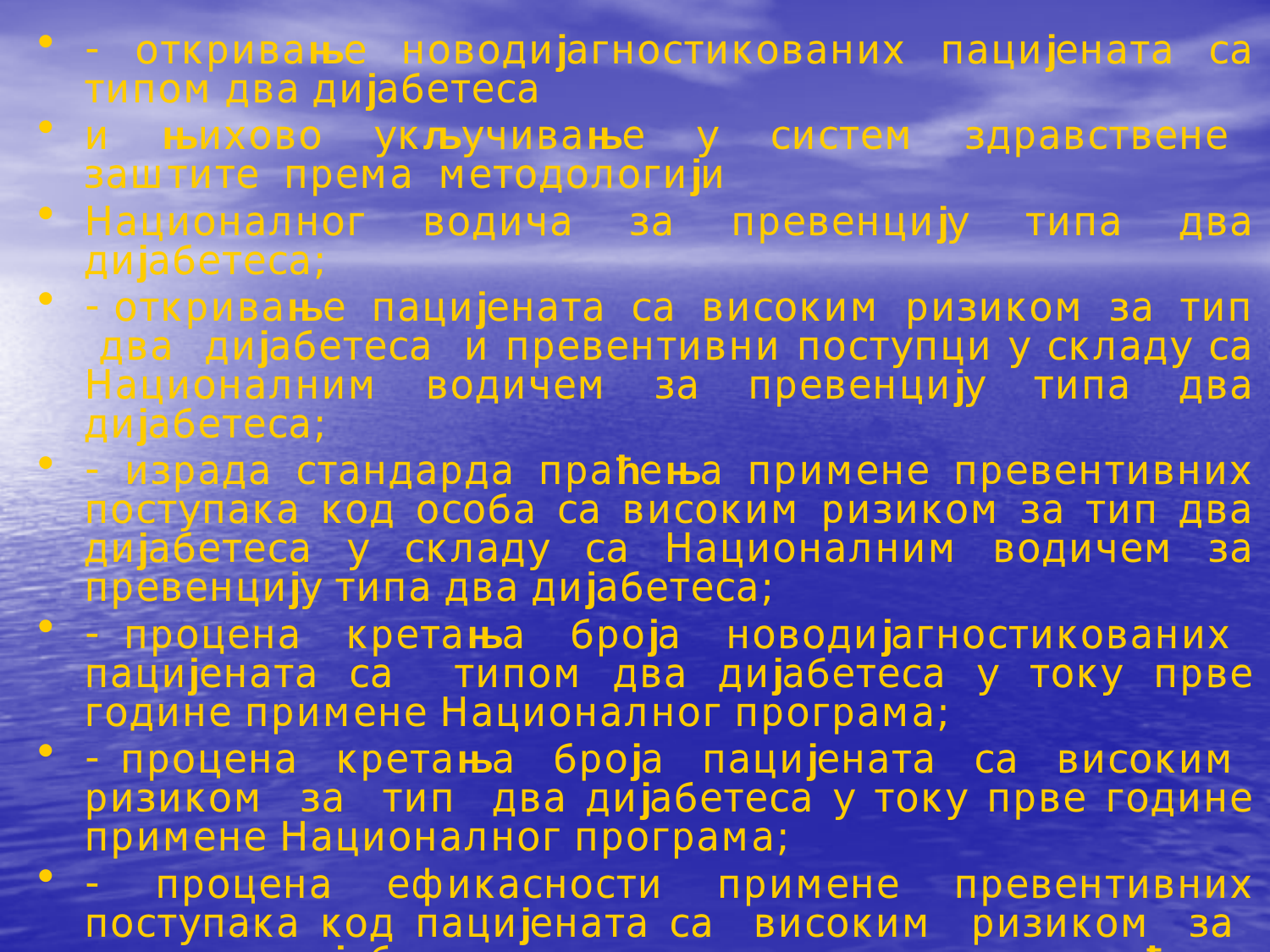

- откривање новодијагностикованих пацијената са типом два дијабетеса
и  њихово  укључивање  у  систем  здравствене  заштите  према  методологији
Националног водича за превенцију типа два дијабетеса;
- откривање  пацијената  са  високим  ризиком  за  тип  два  дијабетеса  и превентивни поступци у складу са Националним водичем за превенцију типа два дијабетеса;
- израда стандарда праћења примене превентивних поступака код особа са високим ризиком за тип два дијабетеса у складу са Националним водичем за превенцију типа два дијабетеса;
- процена  кретања  броја  новодијагностикованих  пацијената са  типом два дијабетеса у току прве године примене Националног програма;
- процена  кретања  броја  пацијената  са  високим  ризиком  за  тип  два дијабетеса у току прве године примене Националног програма;
- процена ефикасности примене превентивних поступака код пацијената са  високим  ризиком  за  тип  два  дијабетеса  у  току  прве  године  спровођења Националног програма.